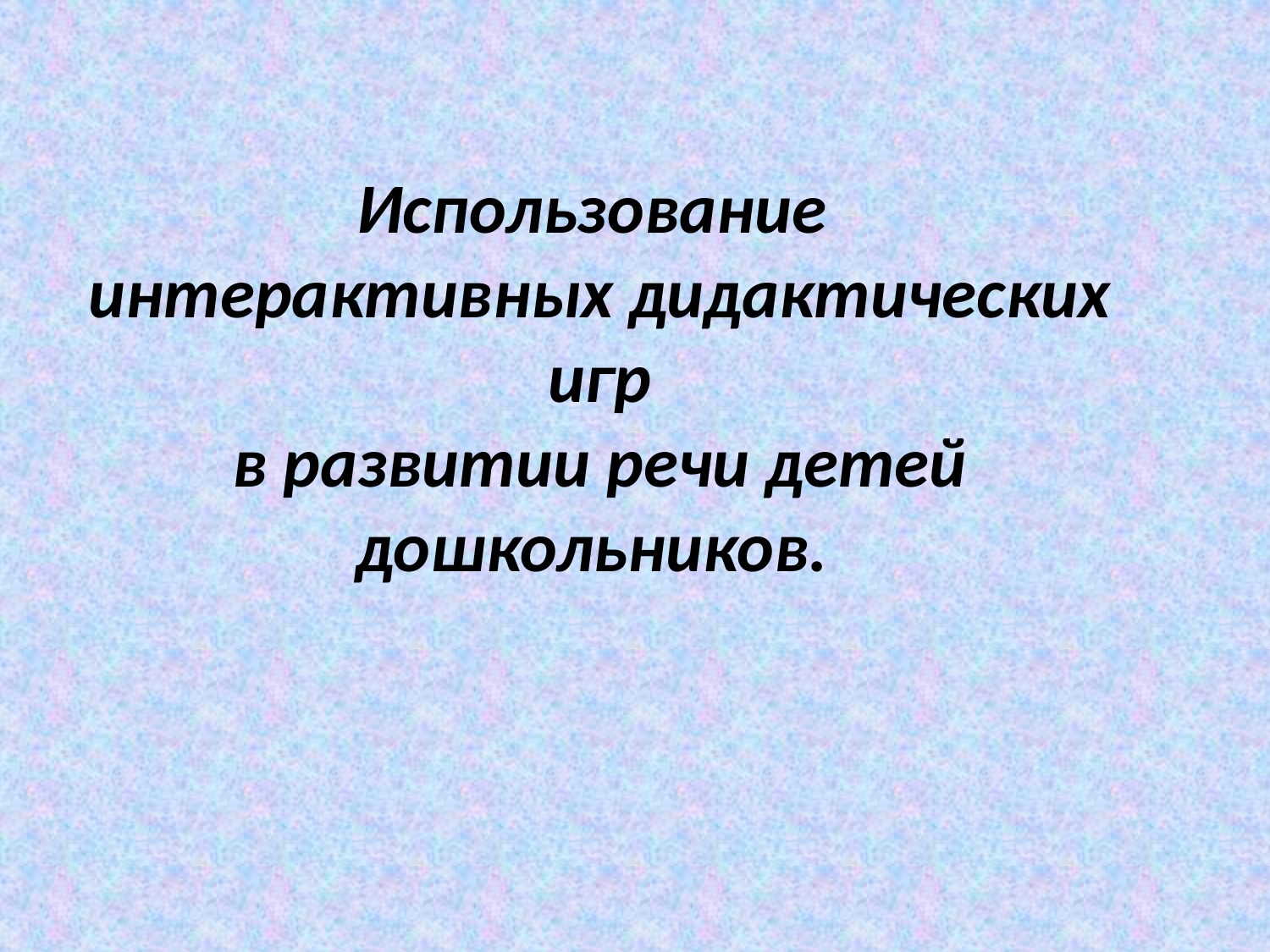

Использование
интерактивных дидактических игр
в развитии речи детей дошкольников.